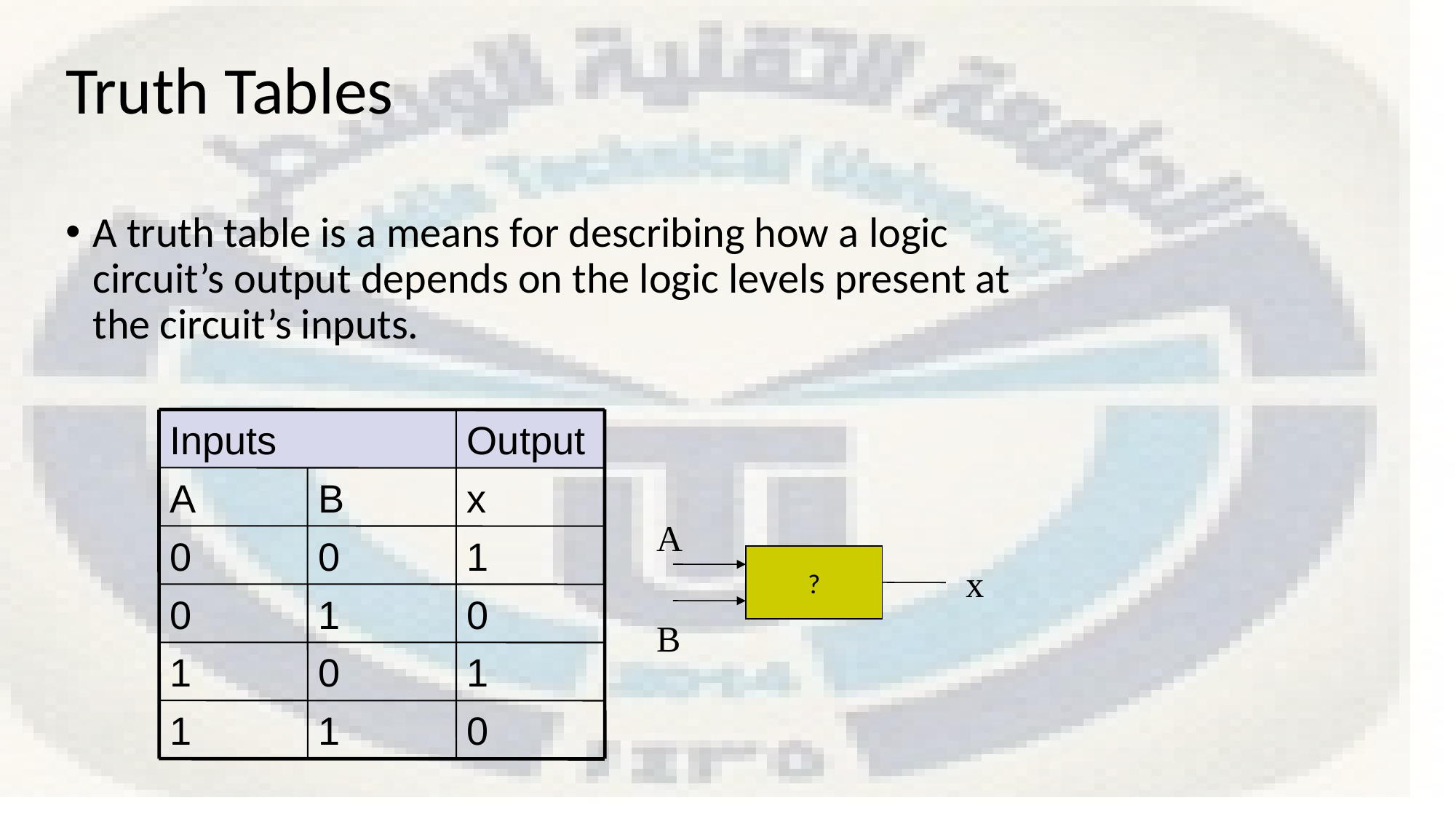

Truth Tables
A truth table is a means for describing how a logic circuit’s output depends on the logic levels present at the circuit’s inputs.

Inputs

Output

A

B

x
0

0
1
0

1
0
1

0
1
1

1
0

A
?
x

B